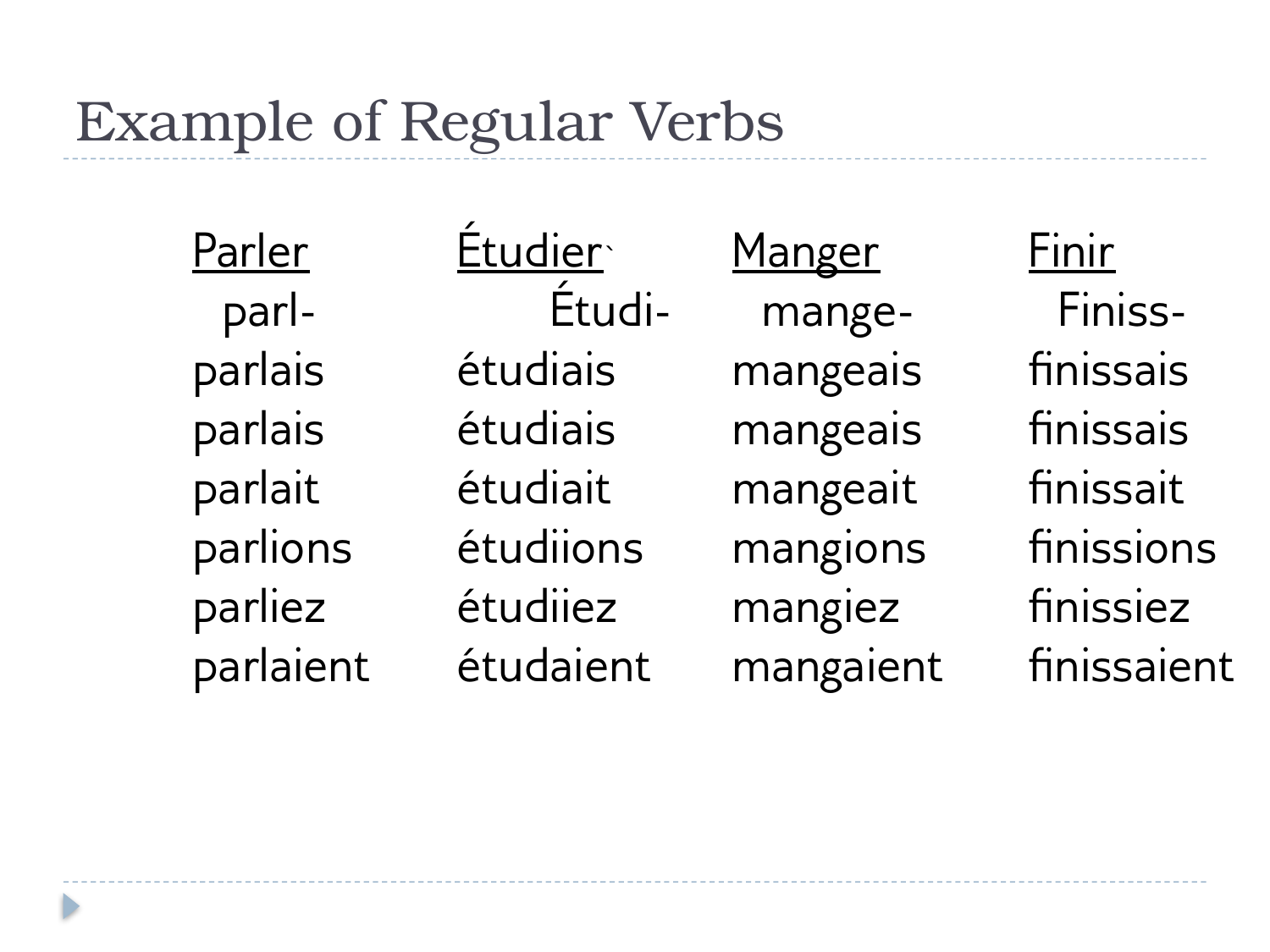

# Example of Regular Verbs
	Parler
	  parl-
	parlais
	parlais
	parlait
	parlions
	parliez
	parlaient

	Étudier
	  Étudi-
	étudiais
	étudiais
	étudiait
	étudiions
	étudiiez
	étudaient

`	Manger
	  mange-
	mangeais
	mangeais
	mangeait
	mangions
	mangiez
	mangaient
	Finir
	  Finiss-
	finissais
	finissais
	finissait
	finissions
	finissiez
	finissaient